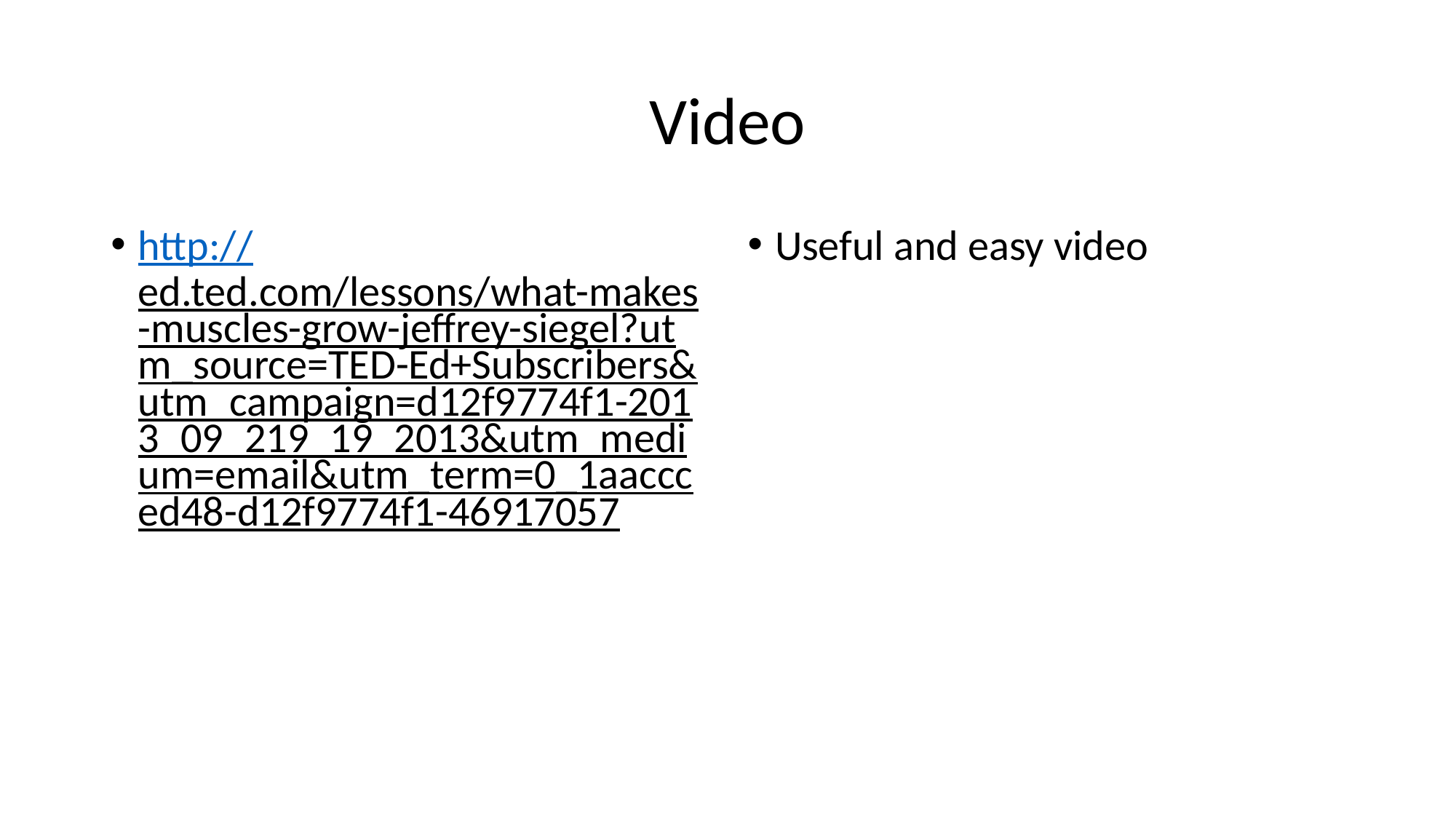

# Video
http://ed.ted.com/lessons/what-makes-muscles-grow-jeffrey-siegel?utm_source=TED-Ed+Subscribers&utm_campaign=d12f9774f1-2013_09_219_19_2013&utm_medium=email&utm_term=0_1aaccced48-d12f9774f1-46917057
Useful and easy video